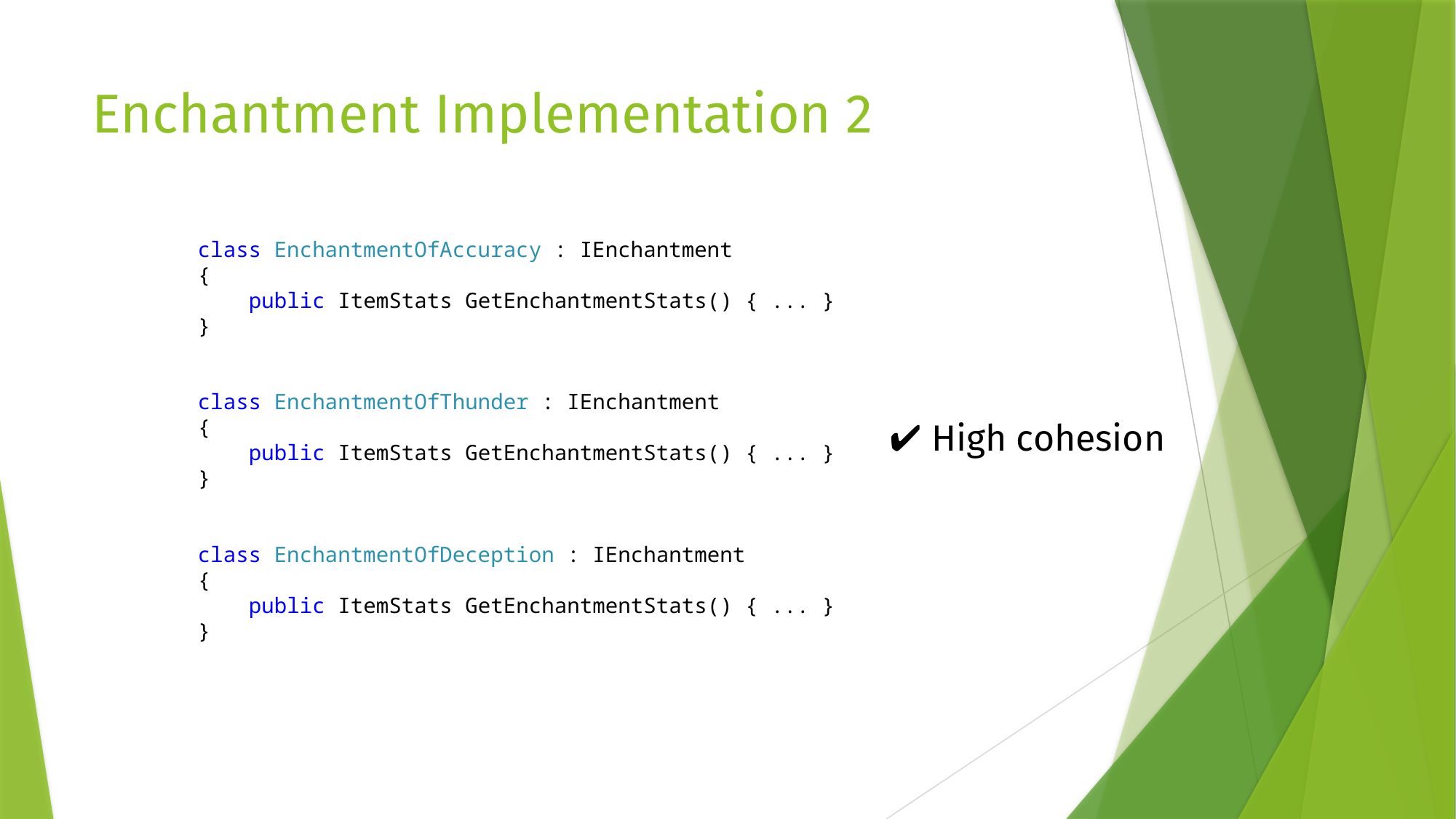

# Enchantment Implementation 2
    class EnchantmentOfAccuracy : IEnchantment
    {
        public ItemStats GetEnchantmentStats() { ... }
    }

    class EnchantmentOfThunder : IEnchantment
    {
        public ItemStats GetEnchantmentStats() { ... }
    }

    class EnchantmentOfDeception : IEnchantment
    {
        public ItemStats GetEnchantmentStats() { ... }
    }
✔️ High cohesion